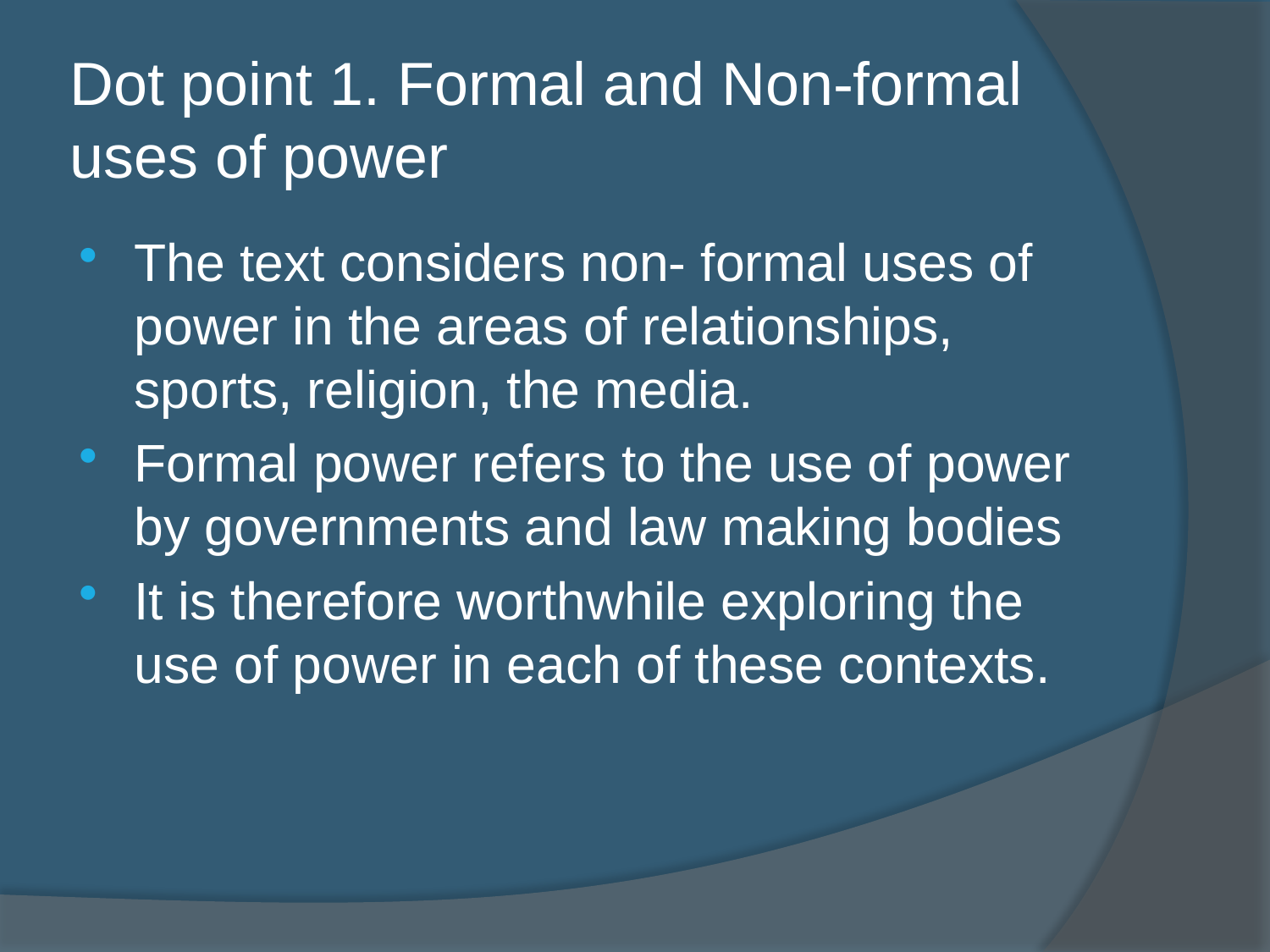

# Dot point 1. Formal and Non-formal uses of power
The text considers non- formal uses of power in the areas of relationships, sports, religion, the media.
Formal power refers to the use of power by governments and law making bodies
It is therefore worthwhile exploring the use of power in each of these contexts.